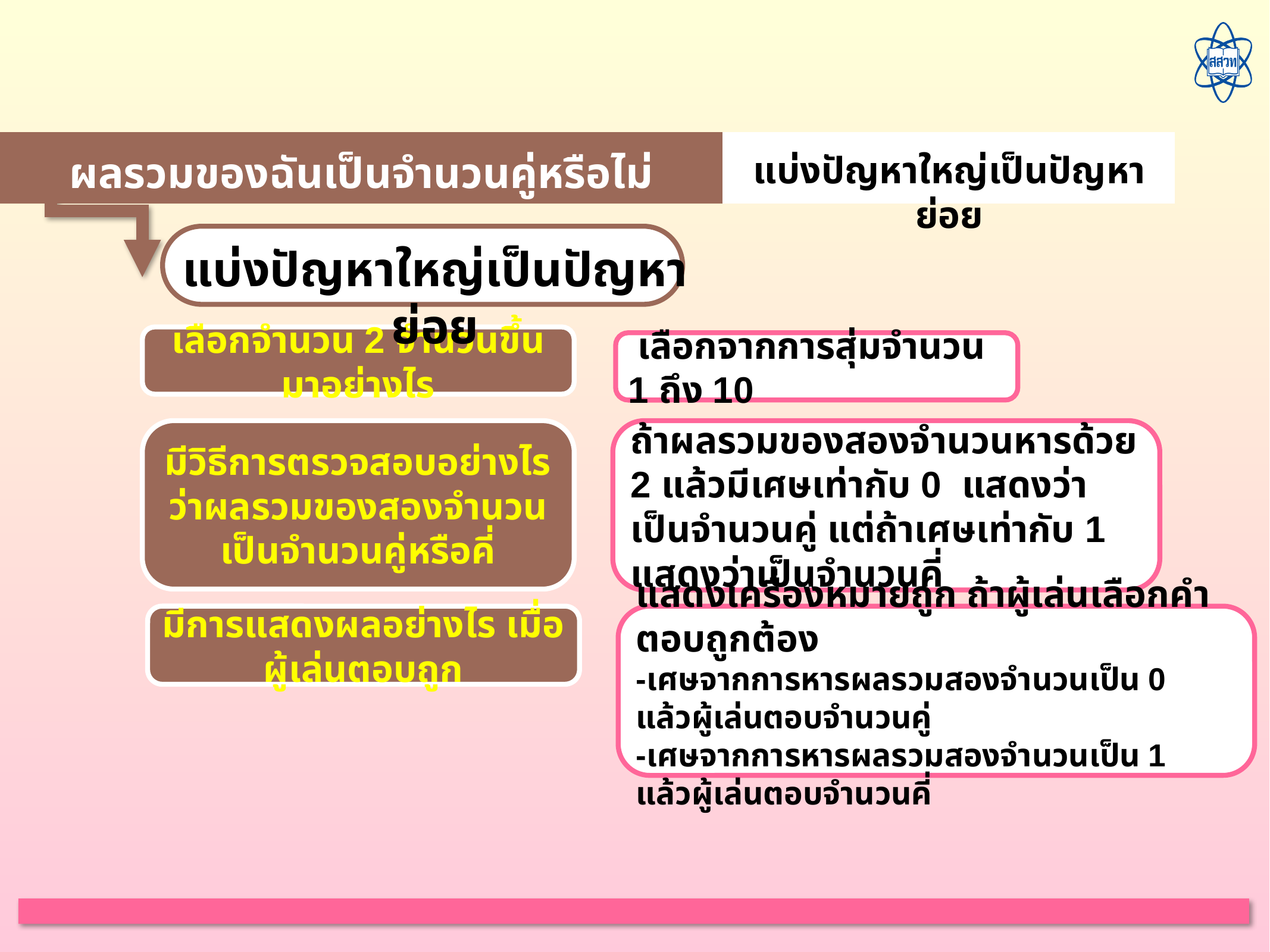

ผลรวมของฉันเป็นจำนวนคู่หรือไม่

แบ่งปัญหาใหญ่เป็นปัญหาย่อย

แบ่งปัญหาใหญ่เป็นปัญหาย่อย
เลือกจำนวน 2 จำนวนขึ้นมาอย่างไร
 เลือกจากการสุ่มจำนวน 1 ถึง 10
มีวิธีการตรวจสอบอย่างไร ว่าผลรวมของสองจำนวนเป็นจำนวนคู่หรือคี่
ถ้าผลรวมของสองจำนวนหารด้วย 2 แล้วมีเศษเท่ากับ 0  แสดงว่าเป็นจำนวนคู่ แต่ถ้าเศษเท่ากับ 1 แสดงว่าเป็นจำนวนคี่
มีการแสดงผลอย่างไร เมื่อผู้เล่นตอบถูก
แสดงเครื่องหมายถูก ถ้าผู้เล่นเลือกคำตอบถูกต้อง
-เศษจากการหารผลรวมสองจำนวนเป็น 0  แล้วผู้เล่นตอบจำนวนคู่
-เศษจากการหารผลรวมสองจำนวนเป็น 1  แล้วผู้เล่นตอบจำนวนคี่